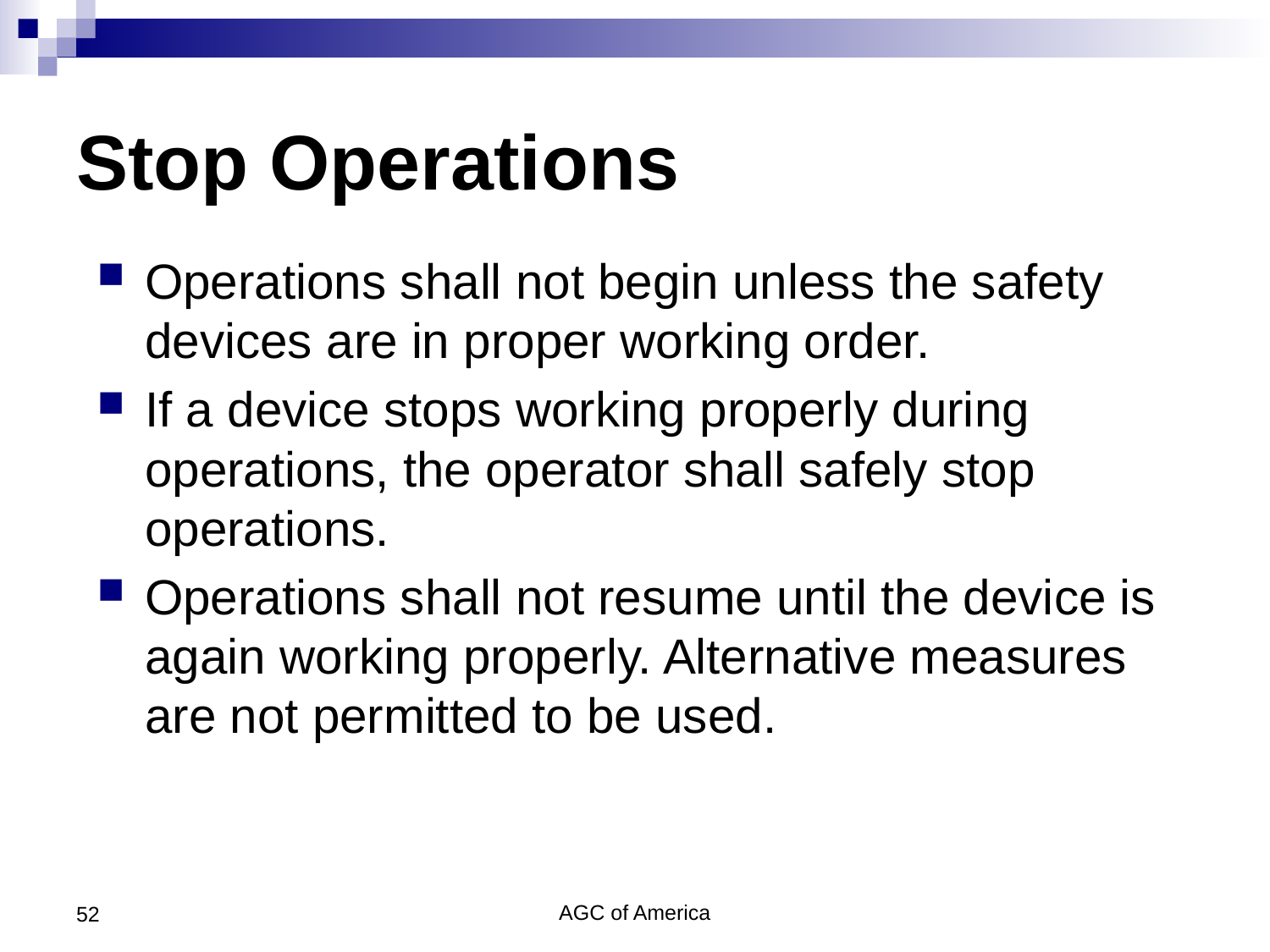

# Stop Operations
Operations shall not begin unless the safety devices are in proper working order.
If a device stops working properly during operations, the operator shall safely stop operations.
Operations shall not resume until the device is again working properly. Alternative measures are not permitted to be used.

52
AGC of America